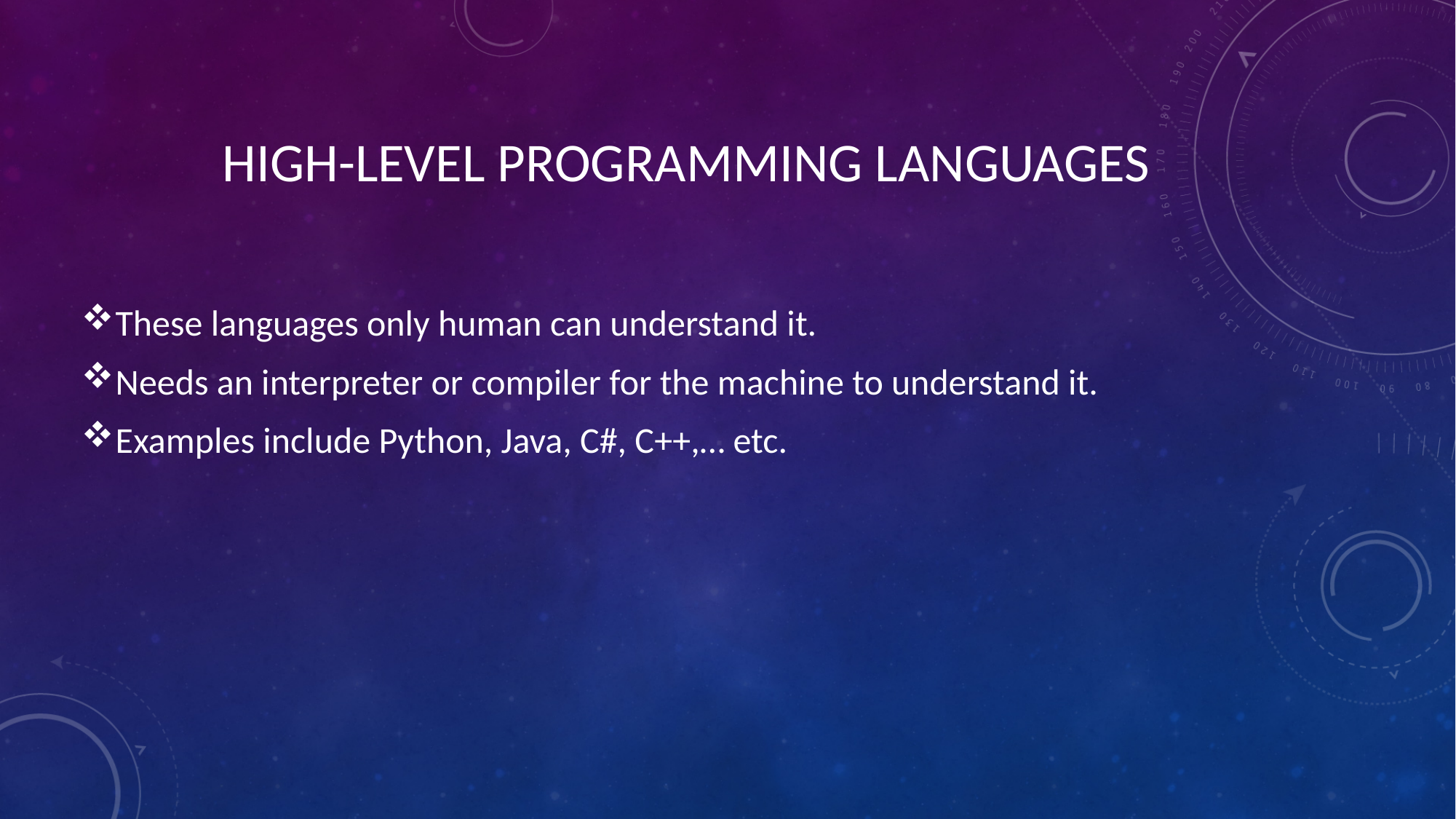

# High-Level Programming Languages
These languages only human can understand it.
Needs an interpreter or compiler for the machine to understand it.
Examples include Python, Java, C#, C++,… etc.